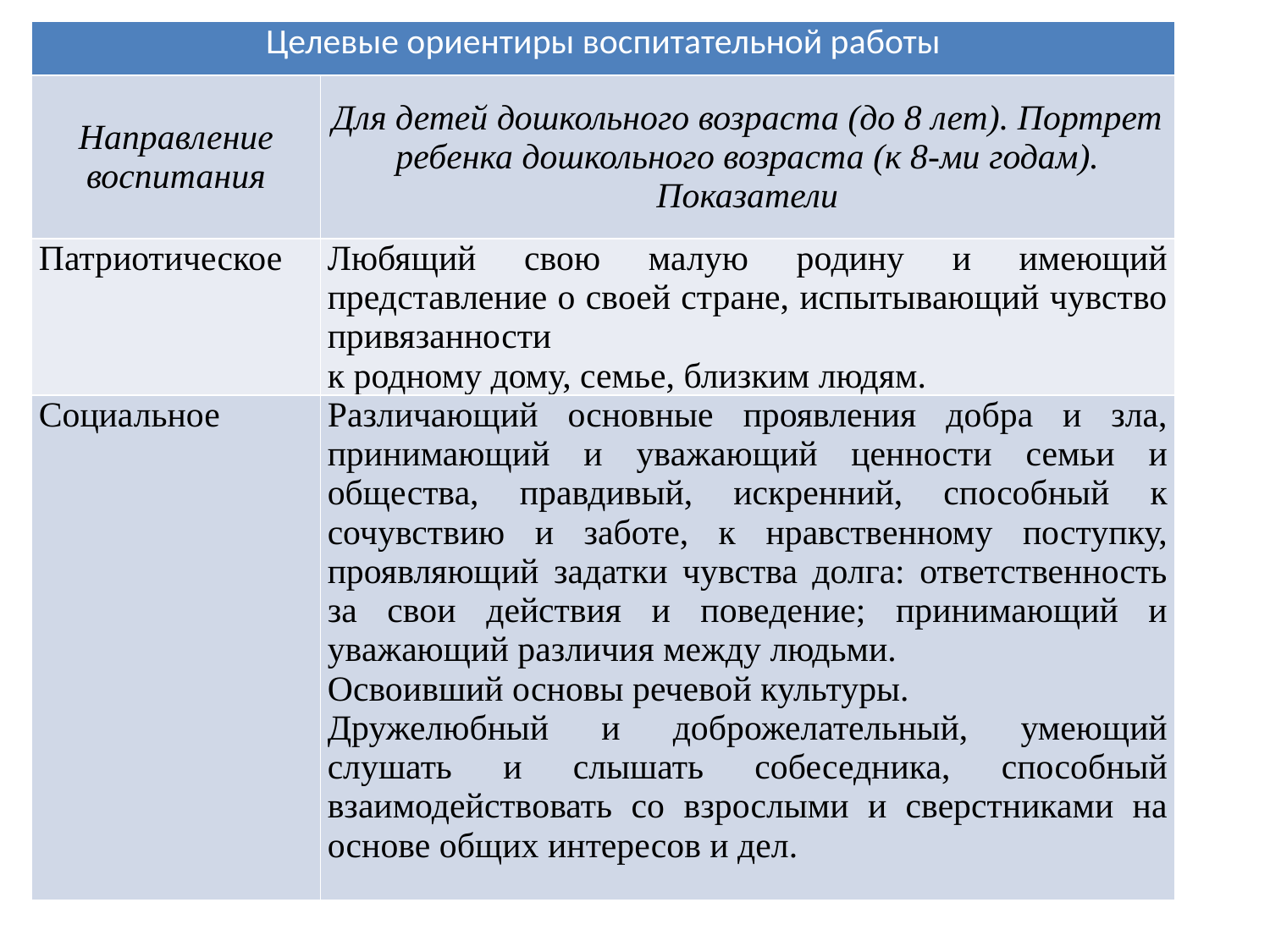

| Целевые ориентиры воспитательной работы |  |
| --- | --- |
| Направление воспитания | Для детей дошкольного возраста (до 8 лет). Портрет ребенка дошкольного возраста (к 8-ми годам). Показатели |
| Патриотическое | Любящий свою малую родину и имеющий представление о своей стране, испытывающий чувство привязанности к родному дому, семье, близким людям. |
| Социальное | Различающий основные проявления добра и зла, принимающий и уважающий ценности семьи и общества, правдивый, искренний, способный к сочувствию и заботе, к нравственному поступку, проявляющий задатки чувства долга: ответственность за свои действия и поведение; принимающий и уважающий различия между людьми. Освоивший основы речевой культуры. Дружелюбный и доброжелательный, умеющий слушать и слышать собеседника, способный взаимодействовать со взрослыми и сверстниками на основе общих интересов и дел. |